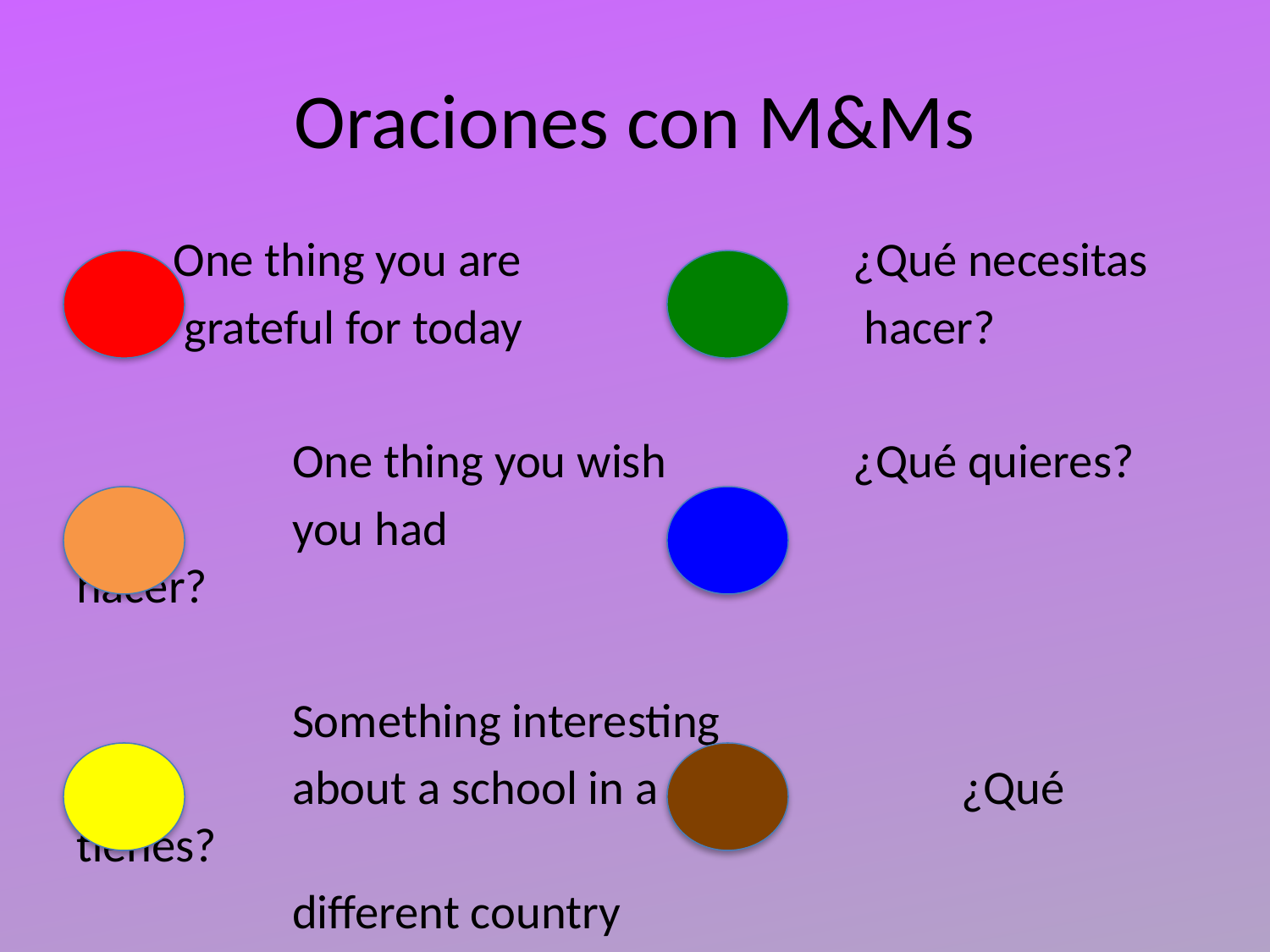

# Oraciones con M&Ms
         One thing you are			  ¿Qué necesitas
          grateful for today			   hacer?

		One thing you wish 		  ¿Qué quieres?
		you had							   hacer?

		Something interesting
		about a school in a			  ¿Qué tienes?
		different country